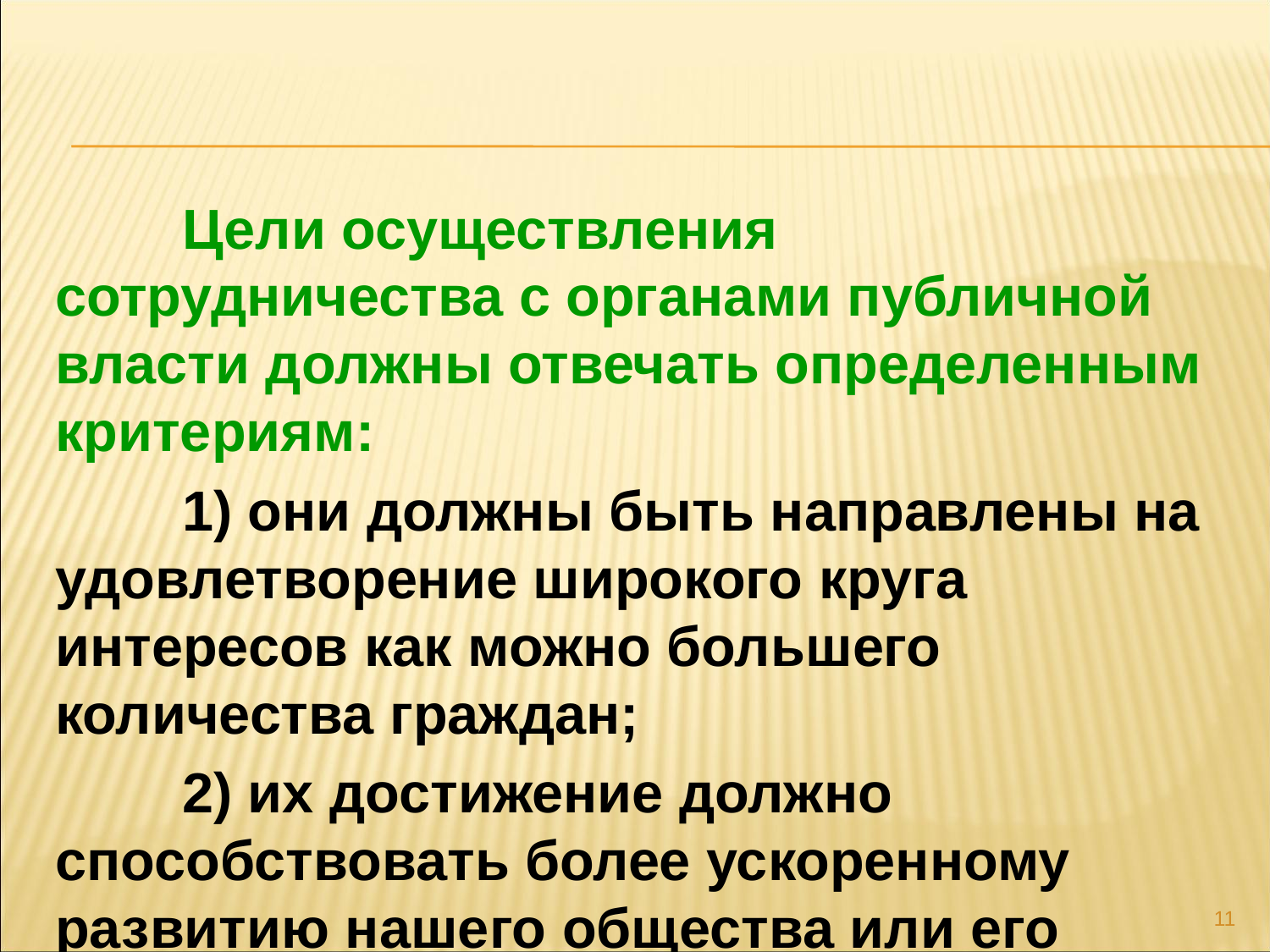

Цели осуществления сотрудничества с органами публичной власти должны отвечать определенным критериям:
	1) они должны быть направлены на удовлетворение широкого круга интересов как можно большего количества граждан;
	2) их достижение должно способствовать более ускоренному развитию нашего общества или его отдельных частей;
11